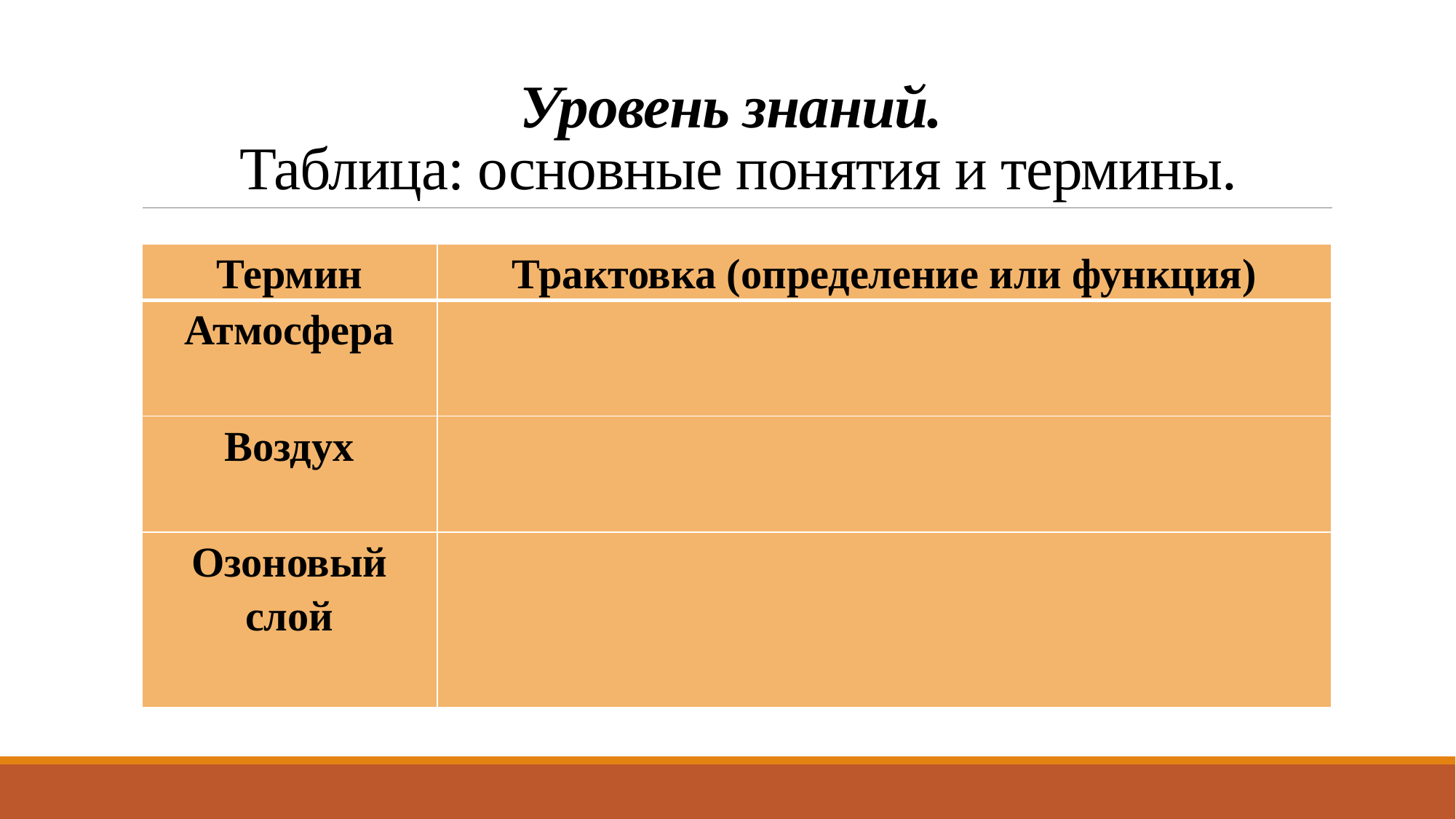

# Уровень знаний. Таблица: основные понятия и термины.
| Термин | Трактовка (определение или функция) |
| --- | --- |
| Атмосфера |  |
| Воздух |  |
| Озоновый слой |  |